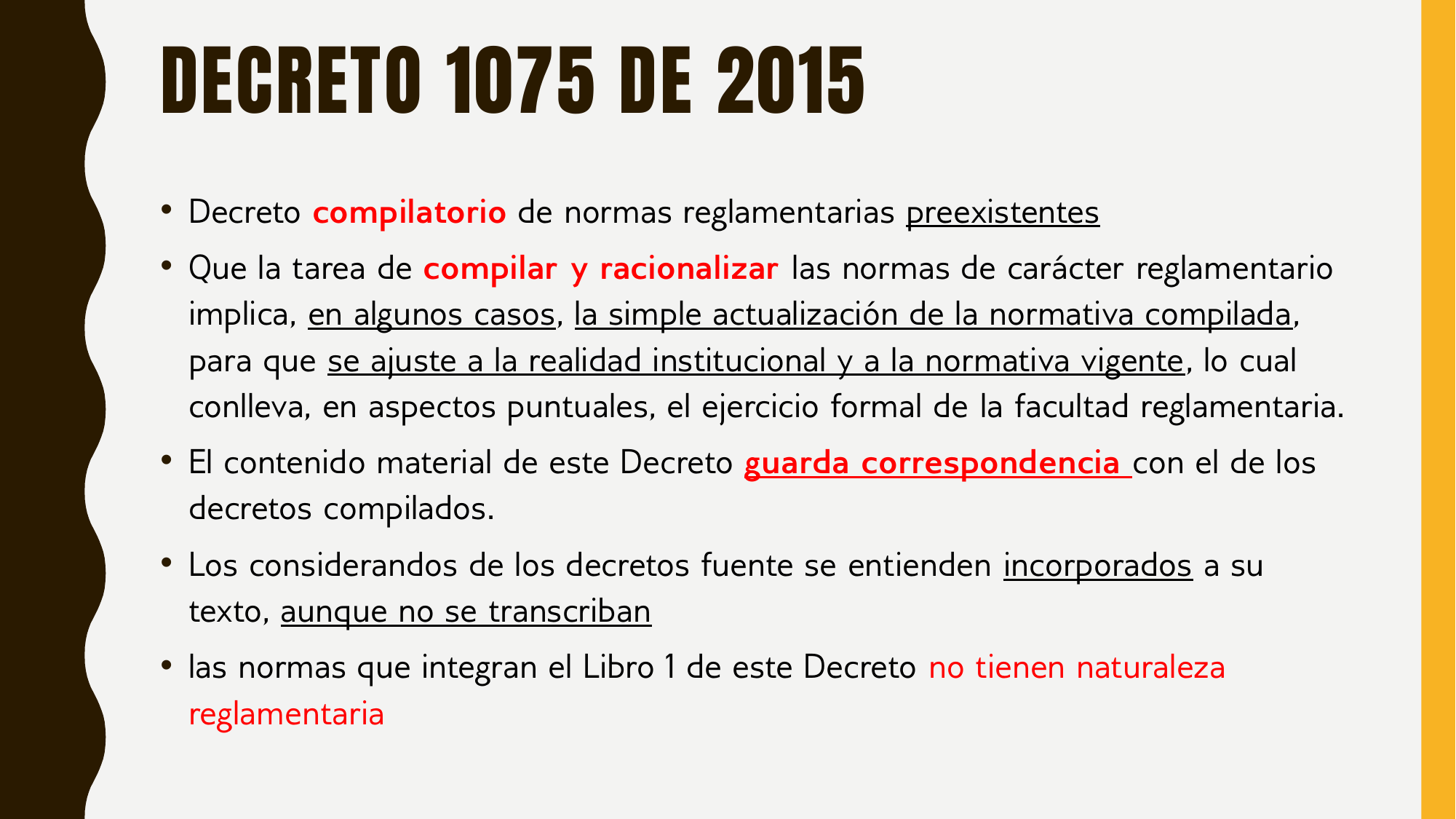

# DECRETO 1075 DE 2015
Decreto compilatorio de normas reglamentarias preexistentes
Que la tarea de compilar y racionalizar las normas de carácter reglamentario implica, en algunos casos, la simple actualización de la normativa compilada, para que se ajuste a la realidad institucional y a la normativa vigente, lo cual conlleva, en aspectos puntuales, el ejercicio formal de la facultad reglamentaria.
El contenido material de este Decreto guarda correspondencia con el de los decretos compilados.
Los considerandos de los decretos fuente se entienden incorporados a su texto, aunque no se transcriban
las normas que integran el Libro 1 de este Decreto no tienen naturaleza reglamentaria